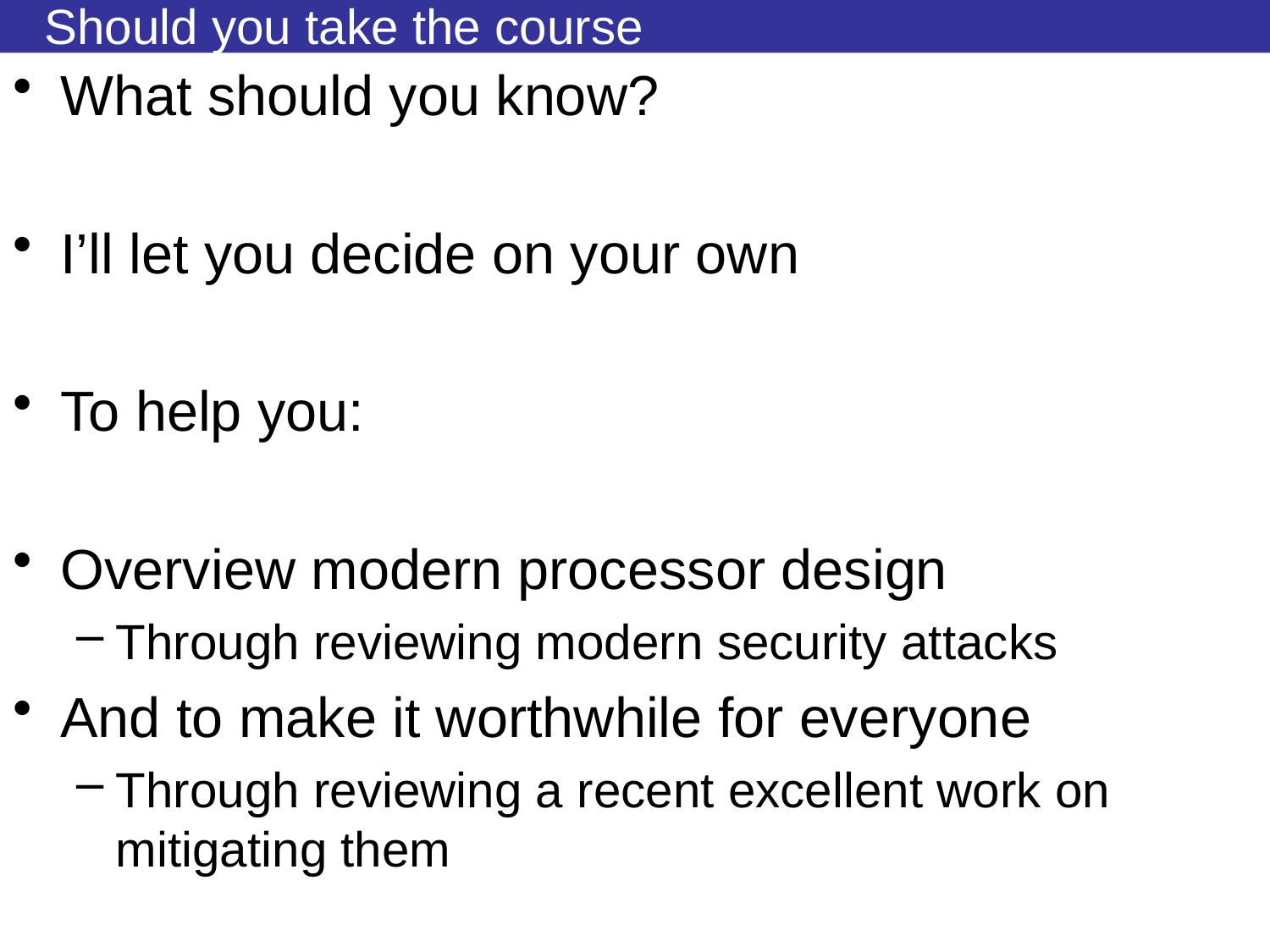

# Should you take the course
What should you know?

I’ll let you decide on your own

To help you:

Overview modern processor design
Through reviewing modern security attacks
And to make it worthwhile for everyone
Through reviewing a recent excellent work on mitigating them